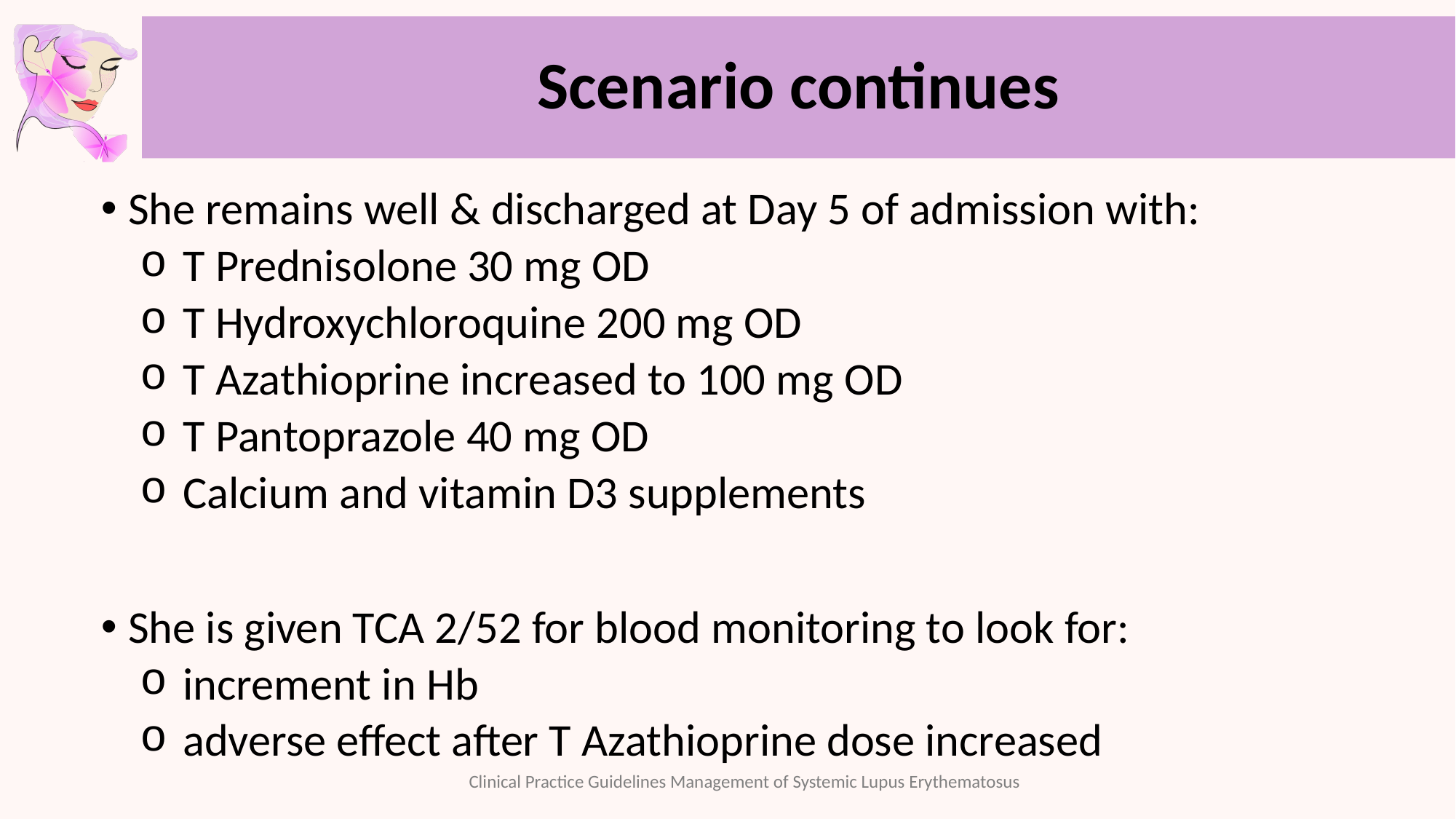

# Scenario continues
She remains well & discharged at Day 5 of admission with:
T Prednisolone 30 mg OD
T Hydroxychloroquine 200 mg OD
T Azathioprine increased to 100 mg OD
T Pantoprazole 40 mg OD
Calcium and vitamin D3 supplements

She is given TCA 2/52 for blood monitoring to look for:
increment in Hb
adverse effect after T Azathioprine dose increased